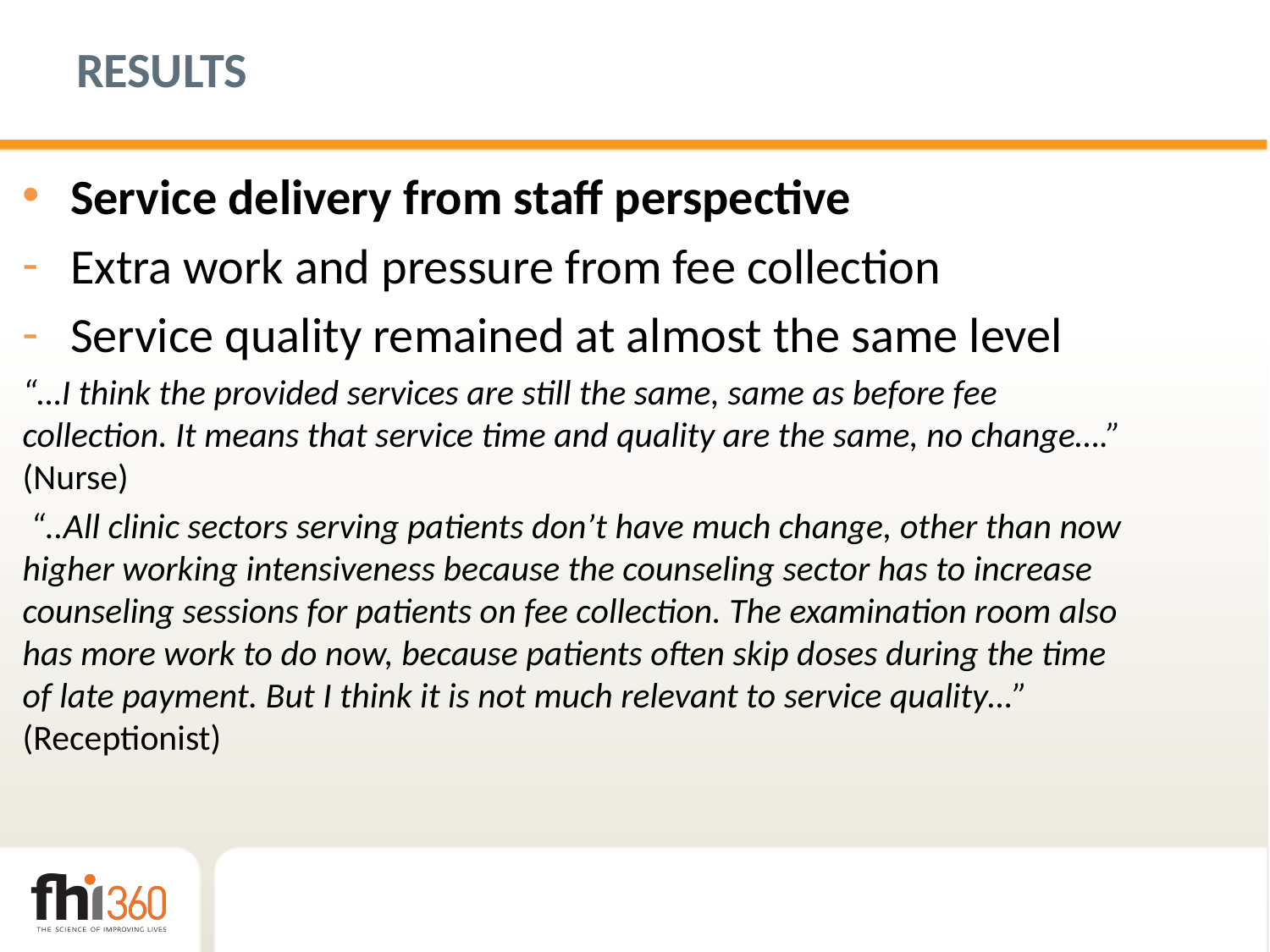

# RESULTS
Service delivery from staff perspective
Extra work and pressure from fee collection
Service quality remained at almost the same level
“…I think the provided services are still the same, same as before fee collection. It means that service time and quality are the same, no change….” (Nurse)
 “..All clinic sectors serving patients don’t have much change, other than now higher working intensiveness because the counseling sector has to increase counseling sessions for patients on fee collection. The examination room also has more work to do now, because patients often skip doses during the time of late payment. But I think it is not much relevant to service quality…” (Receptionist)